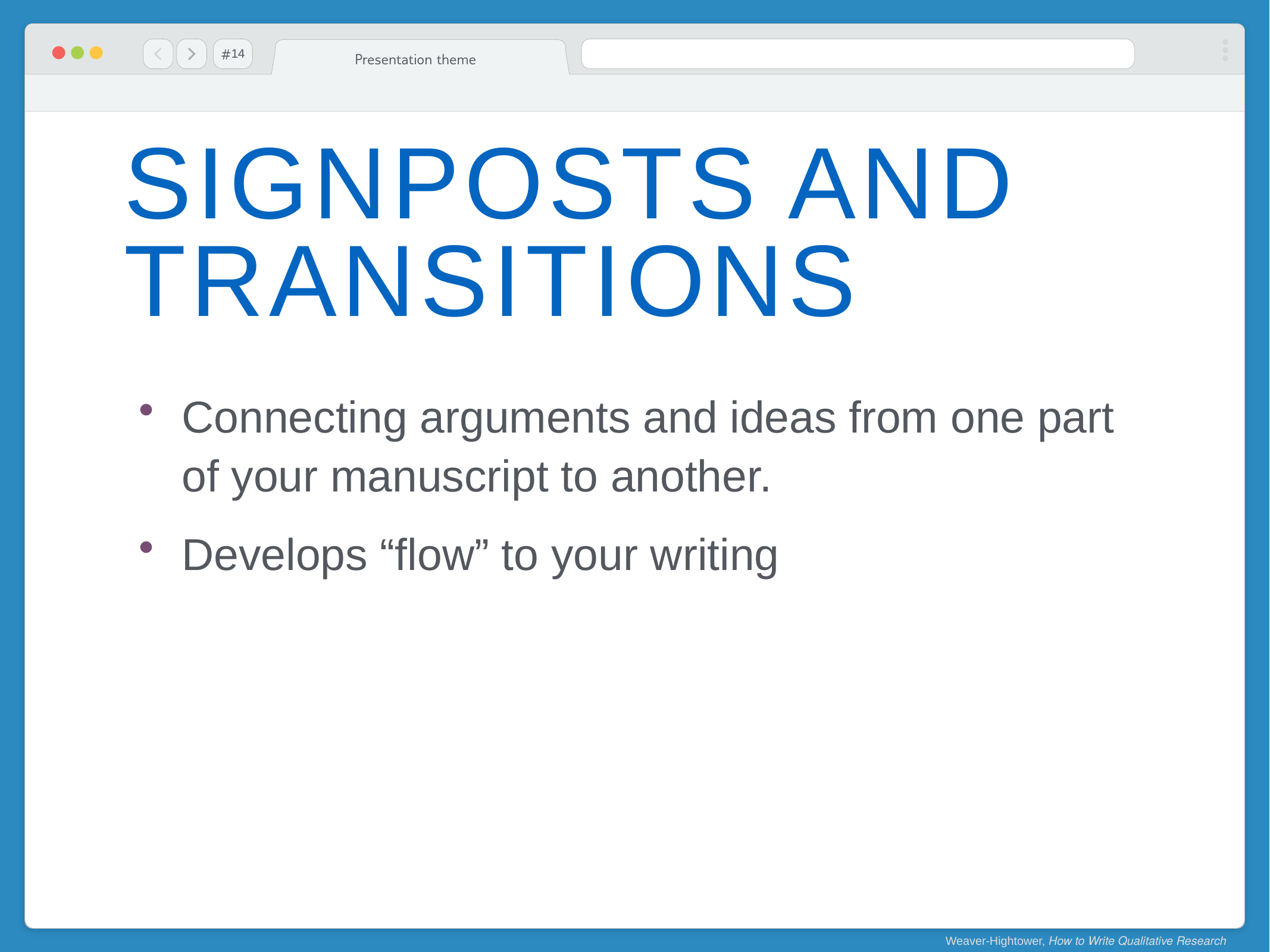

#
Presentation theme
14
# Signposts and Transitions
Connecting arguments and ideas from one part of your manuscript to another.
Develops “flow” to your writing